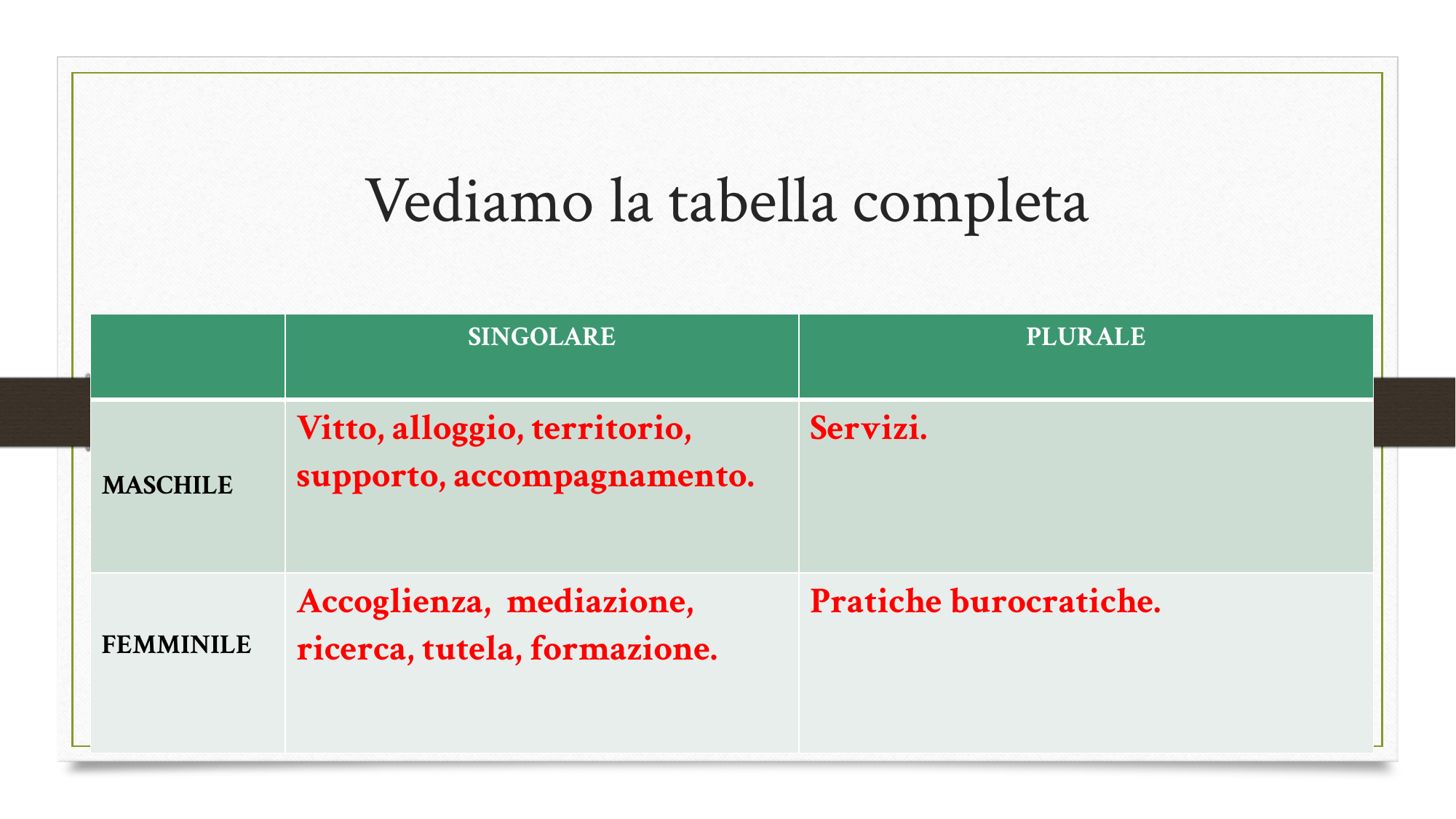

# Vediamo la tabella completa
|  | SINGOLARE | PLURALE |
| --- | --- | --- |
| MASCHILE | Vitto, alloggio, territorio, supporto, accompagnamento. | Servizi. |
| FEMMINILE | Accoglienza, mediazione, ricerca, tutela, formazione. | Pratiche burocratiche. |